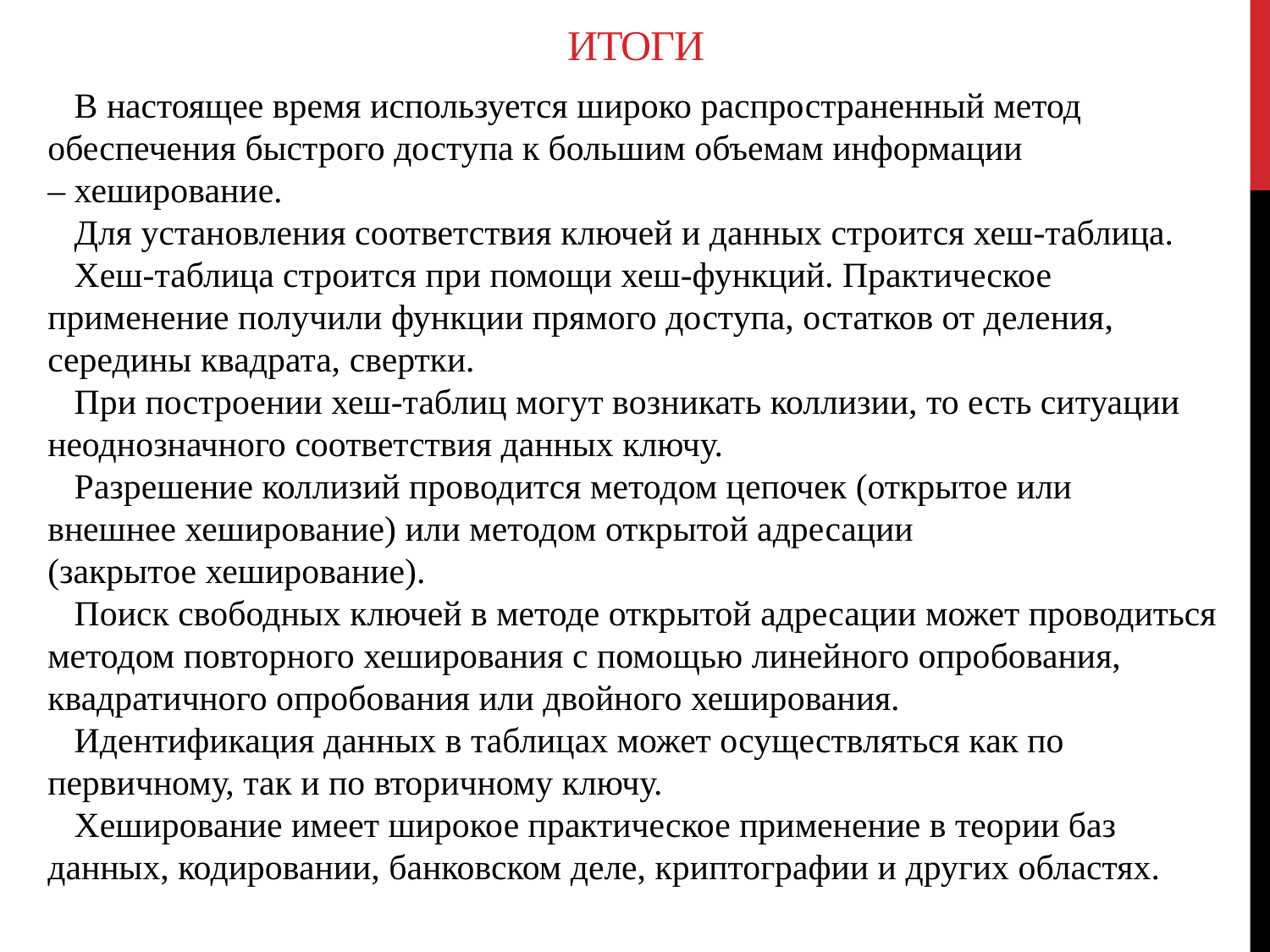

# ИТОГИ
   В настоящее время используется широко распространенный метод обеспечения быстрого доступа к большим объемам информации – хеширование.
   Для установления соответствия ключей и данных строится хеш-таблица.
   Хеш-таблица строится при помощи хеш-функций. Практическое применение получили функции прямого доступа, остатков от деления, середины квадрата, свертки.
   При построении хеш-таблиц могут возникать коллизии, то есть ситуации неоднозначного соответствия данных ключу.
   Разрешение коллизий проводится методом цепочек (открытое или внешнее хеширование) или методом открытой адресации (закрытое хеширование).
   Поиск свободных ключей в методе открытой адресации может проводиться методом повторного хеширования с помощью линейного опробования, квадратичного опробования или двойного хеширования.
   Идентификация данных в таблицах может осуществляться как по первичному, так и по вторичному ключу.
   Хеширование имеет широкое практическое применение в теории баз данных, кодировании, банковском деле, криптографии и других областях.